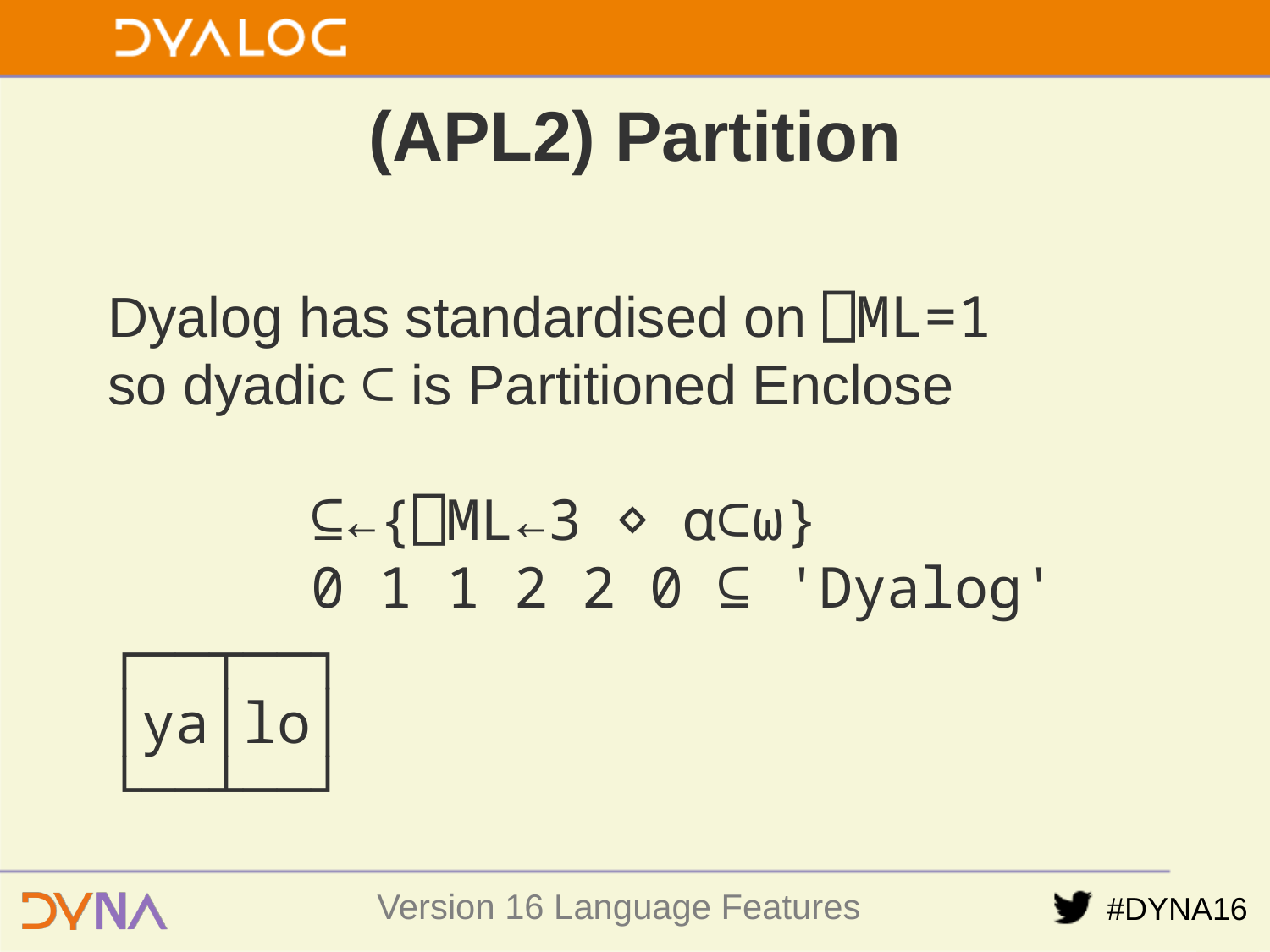

# (APL2) Partition
Dyalog has standardised on ⎕ML=1
so dyadic ⊂ is Partitioned Enclose

      ⊆←{⎕ML←3 ⋄ ⍺⊂⍵}
      0 1 1 2 2 0 ⊆ 'Dyalog'
┌──┬──┐
│ya│lo│
└──┴──┘
Version 16 Language Features